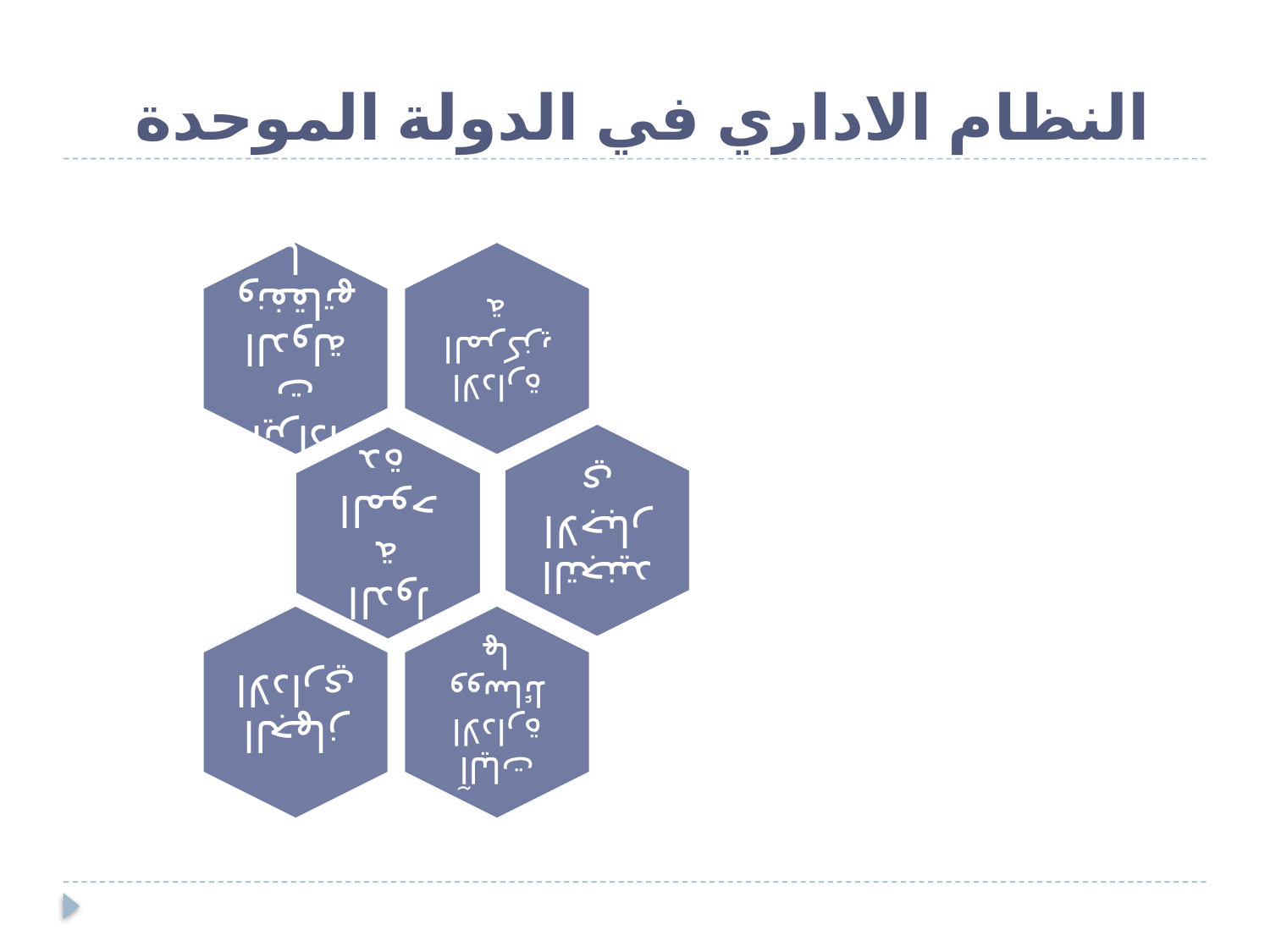

# النظام الاداري في الدولة الموحدة
الادارة المركزية
ايرادات الدولة ونفقاتها
الدولة الموحدة
التجنيد الاجباري
آليات الادارة ووسائلها
الجهاز الاداري